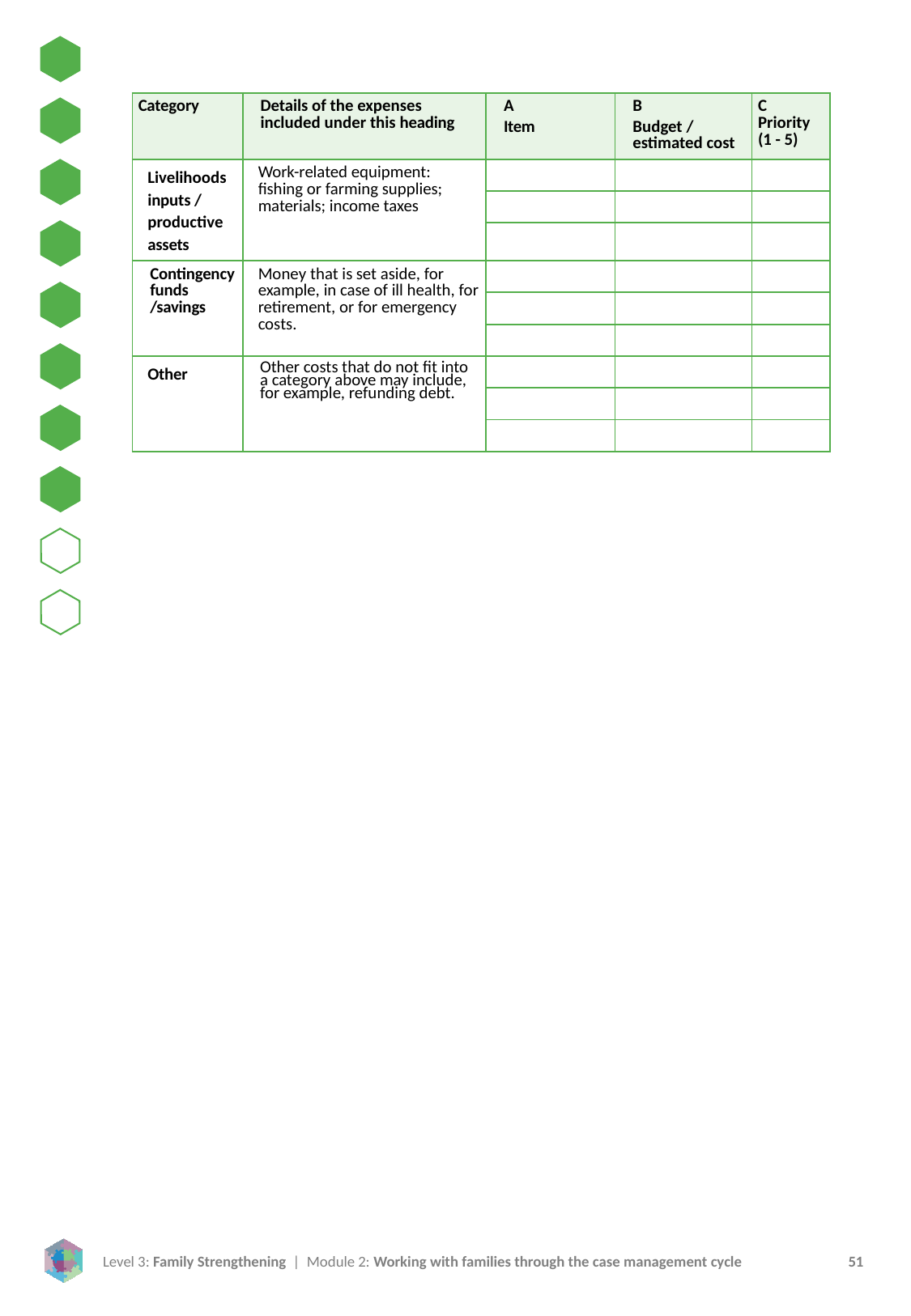

| Category | Details of the expenses included under this heading | A Item | B Budget / estimated cost | C Priority (1 - 5) |
| --- | --- | --- | --- | --- |
| Livelihoods inputs / productive assets | Work-related equipment: fishing or farming supplies; materials; income taxes |  |  |  |
|  |  |  |  |  |
|  |  |  |  |  |
| Contingency funds /savings | Money that is set aside, for example, in case of ill health, for retirement, or for emergency costs. |  |  |  |
|  |  |  |  |  |
|  |  |  |  |  |
| Other | Other costs that do not fit into a category above may include, for example, refunding debt. |  |  |  |
|  |  |  |  |  |
|  |  |  |  |  |